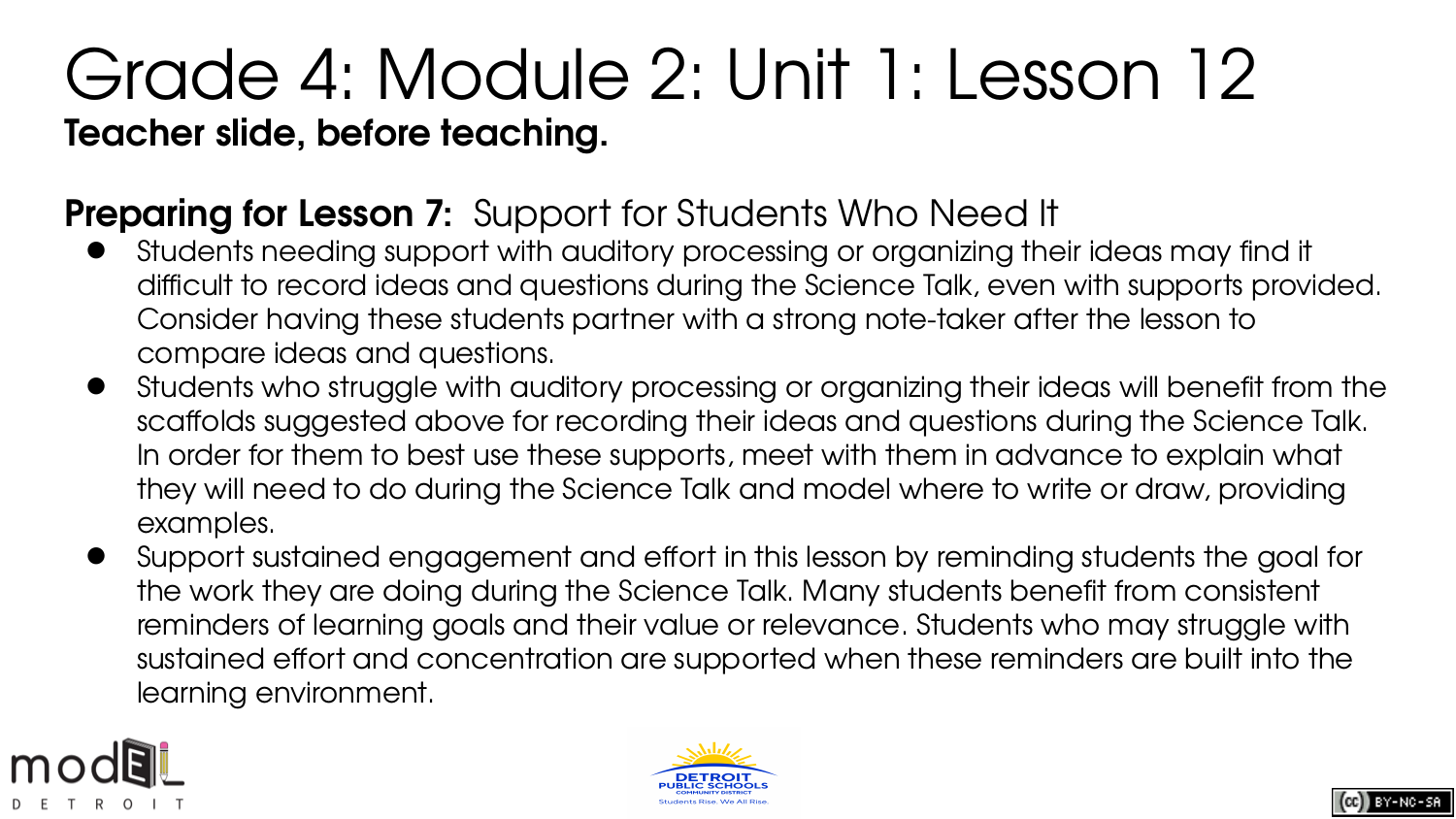

# Grade 4: Module 2: Unit 1: Lesson 12
Teacher slide, before teaching.

Preparing for Lesson 7:  Support for Students Who Need It
Students needing support with auditory processing or organizing their ideas may find it difficult to record ideas and questions during the Science Talk, even with supports provided. Consider having these students partner with a strong note-taker after the lesson to compare ideas and questions.
Students who struggle with auditory processing or organizing their ideas will benefit from the scaffolds suggested above for recording their ideas and questions during the Science Talk. In order for them to best use these supports, meet with them in advance to explain what they will need to do during the Science Talk and model where to write or draw, providing examples.
Support sustained engagement and effort in this lesson by reminding students the goal for the work they are doing during the Science Talk. Many students benefit from consistent reminders of learning goals and their value or relevance. Students who may struggle with sustained effort and concentration are supported when these reminders are built into the learning environment.